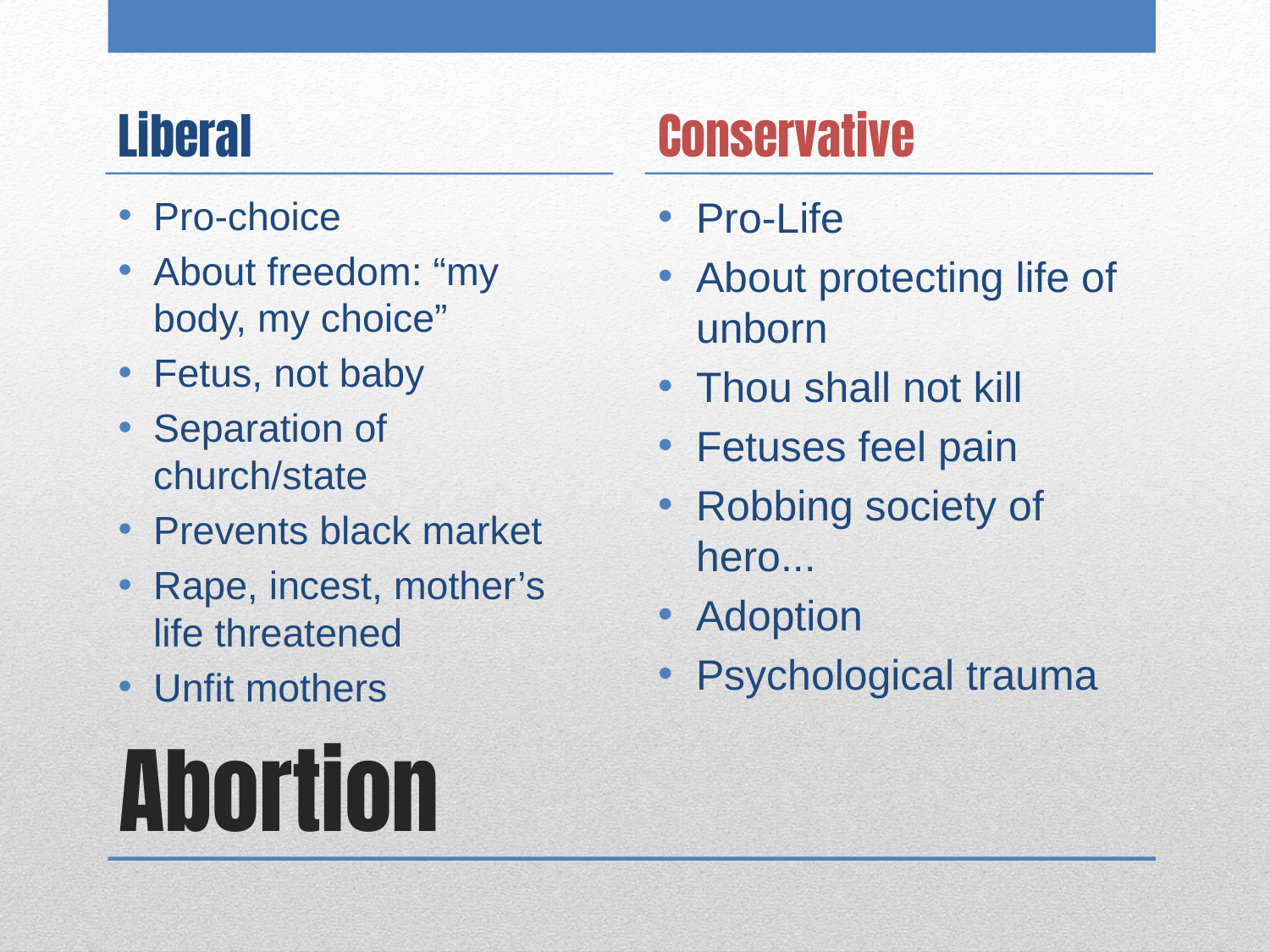

Liberal
Conservative
Pro-choice
About freedom: “my body, my choice”
Fetus, not baby
Separation of church/state
Prevents black market
Rape, incest, mother’s life threatened
Unfit mothers

Pro-Life
About protecting life of unborn
Thou shall not kill
Fetuses feel pain
Robbing society of hero...
Adoption
Psychological trauma
# Abortion